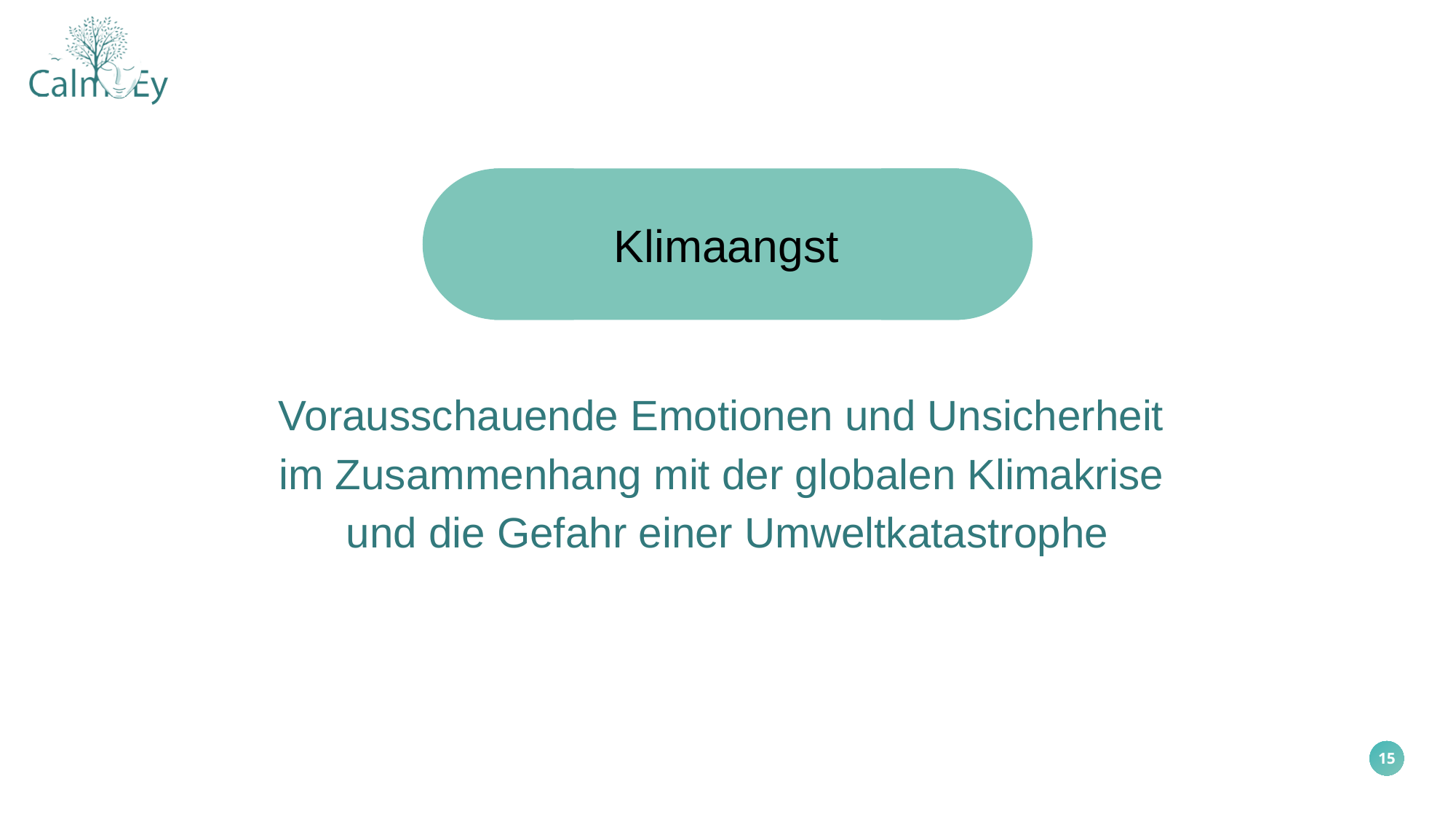

Klimaangst
Vorausschauende Emotionen und Unsicherheit
im Zusammenhang mit der globalen Klimakrise
und die Gefahr einer Umweltkatastrophe